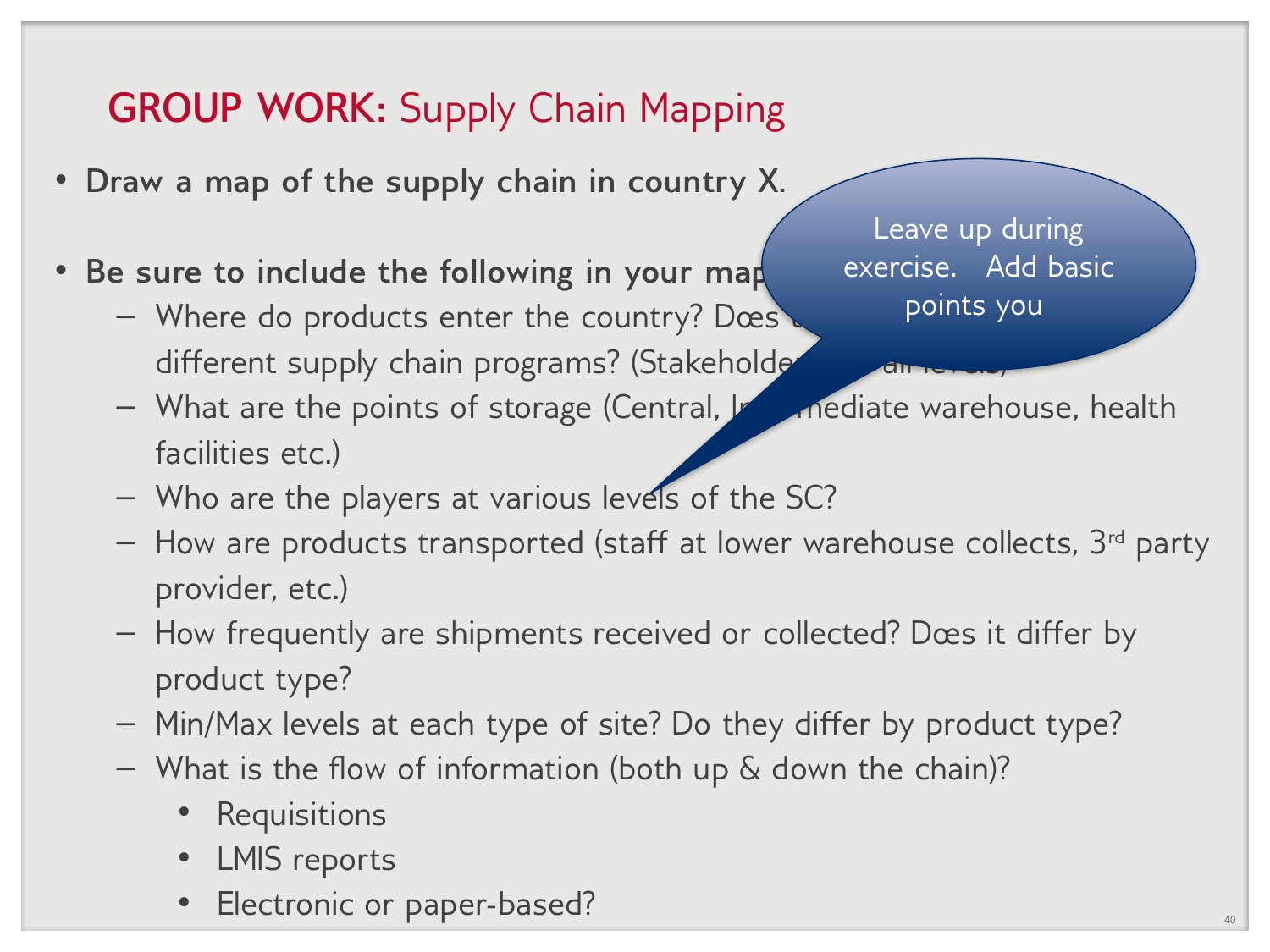

# GROUP WORK: Supply Chain Mapping
Draw a map of the supply chain in country X.

Be sure to include the following in your map
Where do products enter the country? Does this look different for different supply chain programs? (Stakeholders for all levels)
What are the points of storage (Central, Intermediate warehouse, health facilities etc.)
Who are the players at various levels of the SC?
How are products transported (staff at lower warehouse collects, 3rd party provider, etc.)
How frequently are shipments received or collected? Does it differ by product type?
Min/Max levels at each type of site? Do they differ by product type?
What is the flow of information (both up & down the chain)?
Requisitions
LMIS reports
Electronic or paper-based?

Leave up during exercise.   Add basic points you
40